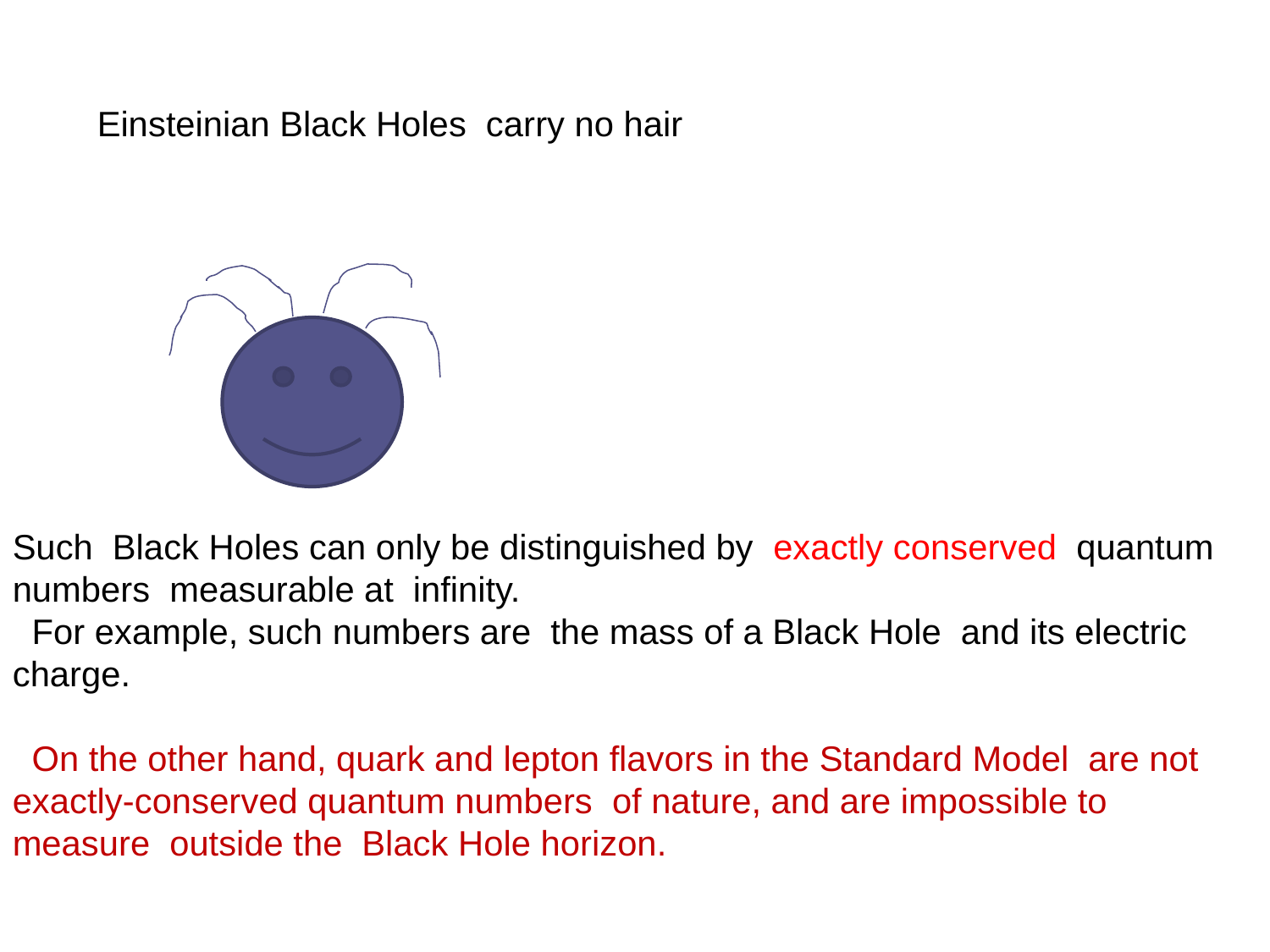

Einsteinian Black Holes  carry no hair

Such  Black Holes can only be distinguished by  exactly conserved  quantum
numbers  measurable at  infinity.
  For example, such numbers are  the mass of a Black Hole  and its electric
charge.

  On the other hand, quark and lepton flavors in the Standard Model  are not
exactly-conserved quantum numbers  of nature, and are impossible to
measure  outside the  Black Hole horizon.